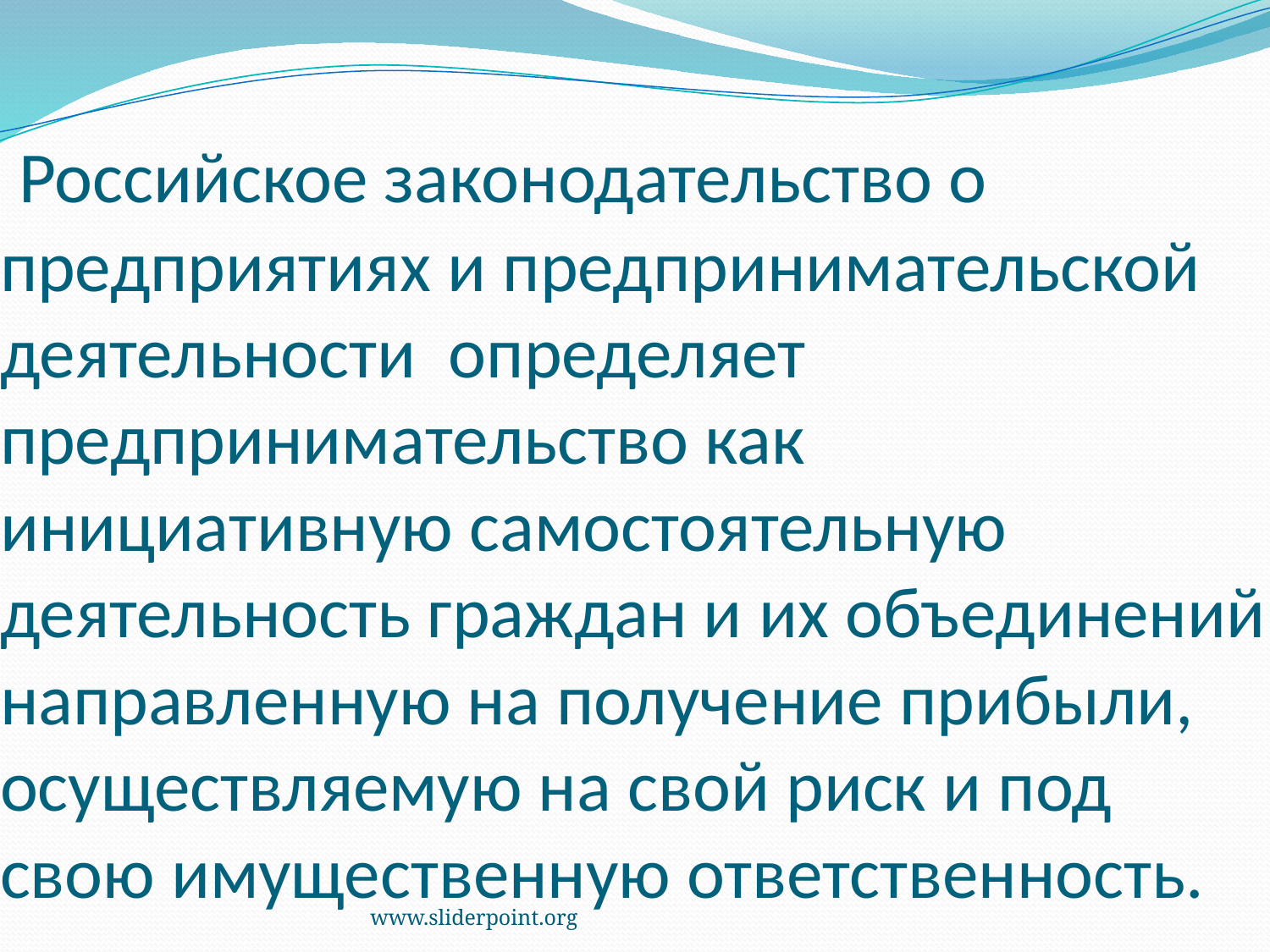

# Российское законодательство о предприятиях и предпринимательской деятельности  определяет предпринимательство как инициативную самостоятельную деятельность граждан и их объединений направленную на получение прибыли, осуществляемую на свой риск и под свою имущественную ответственность.
www.sliderpoint.org